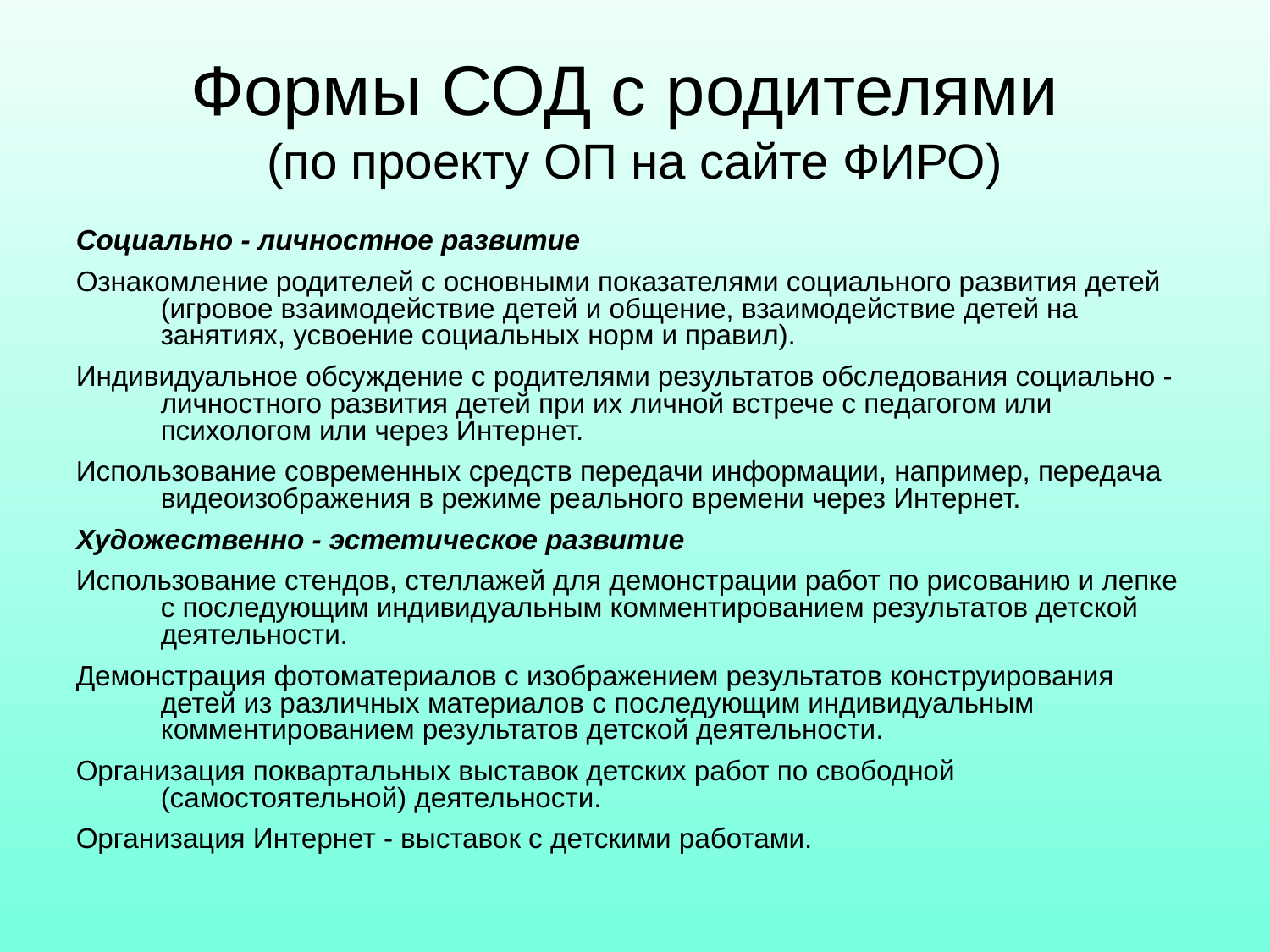

# Формы СОД с родителями (по проекту ОП на сайте ФИРО)
Социально - личностное развитие
Ознакомление родителей с основными показателями социального развития детей (игровое взаимодействие детей и общение, взаимодействие детей на занятиях, усвоение социальных норм и правил).
Индивидуальное обсуждение с родителями результатов обследования социально - личностного развития детей при их личной встрече с педагогом или психологом или через Интернет.
Использование современных средств передачи информации, например, передача видеоизображения в режиме реального времени через Интернет.
Художественно - эстетическое развитие
Использование стендов, стеллажей для демонстрации работ по рисованию и лепке с последующим индивидуальным комментированием результатов детской деятельности.
Демонстрация фотоматериалов с изображением результатов конструирования детей из различных материалов с последующим индивидуальным комментированием результатов детской деятельности.
Организация поквартальных выставок детских работ по свободной (самостоятельной) деятельности.
Организация Интернет - выставок с детскими работами.